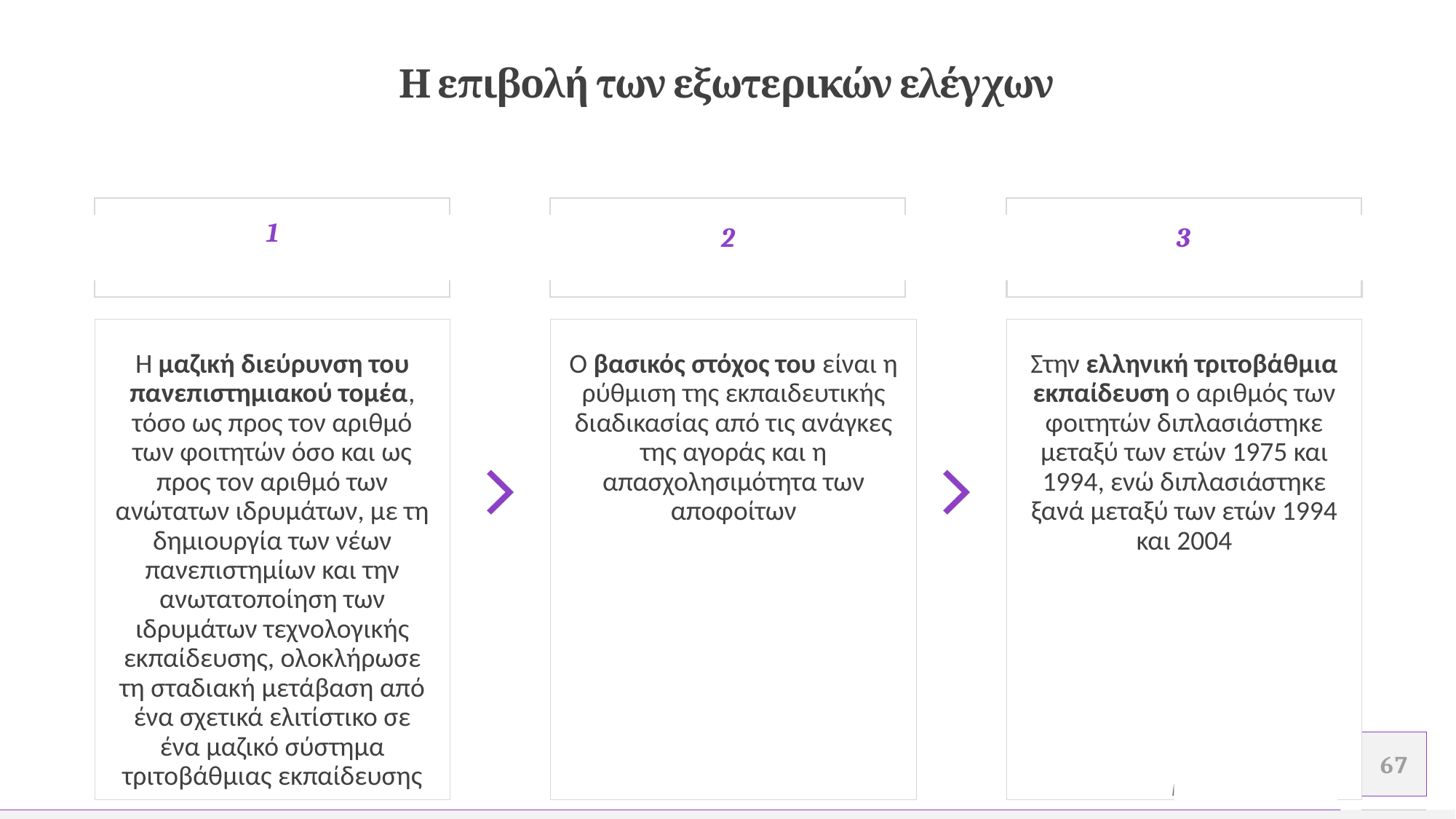

# Η επιβολή των εξωτερικών ελέγχων
1
2
3
Η μαζική διεύρυνση του πανεπιστημιακού τομέα, τόσο ως προς τον αριθμό των φοιτητών όσο και ως προς τον αριθμό των ανώτατων ιδρυμάτων, με τη δημιουργία των νέων πανεπιστημίων και την ανωτατοποίηση των ιδρυμάτων τεχνολογικής εκπαίδευσης, ολοκλήρωσε τη σταδιακή μετάβαση από ένα σχετικά ελιτίστικο σε ένα μαζικό σύστημα τριτοβάθμιας εκπαίδευσης
Ο βασικός στόχος του είναι η ρύθμιση της εκπαιδευτικής διαδικασίας από τις ανάγκες της αγοράς και η απασχολησιμότητα των αποφοίτων
Στην ελληνική τριτοβάθμια εκπαίδευση ο αριθμός των φοιτητών διπλασιάστηκε μεταξύ των ετών 1975 και 1994, ενώ διπλασιάστηκε ξανά μεταξύ των ετών 1994 και 2004
.
.
67
Προσθέστε υποσέλιδο